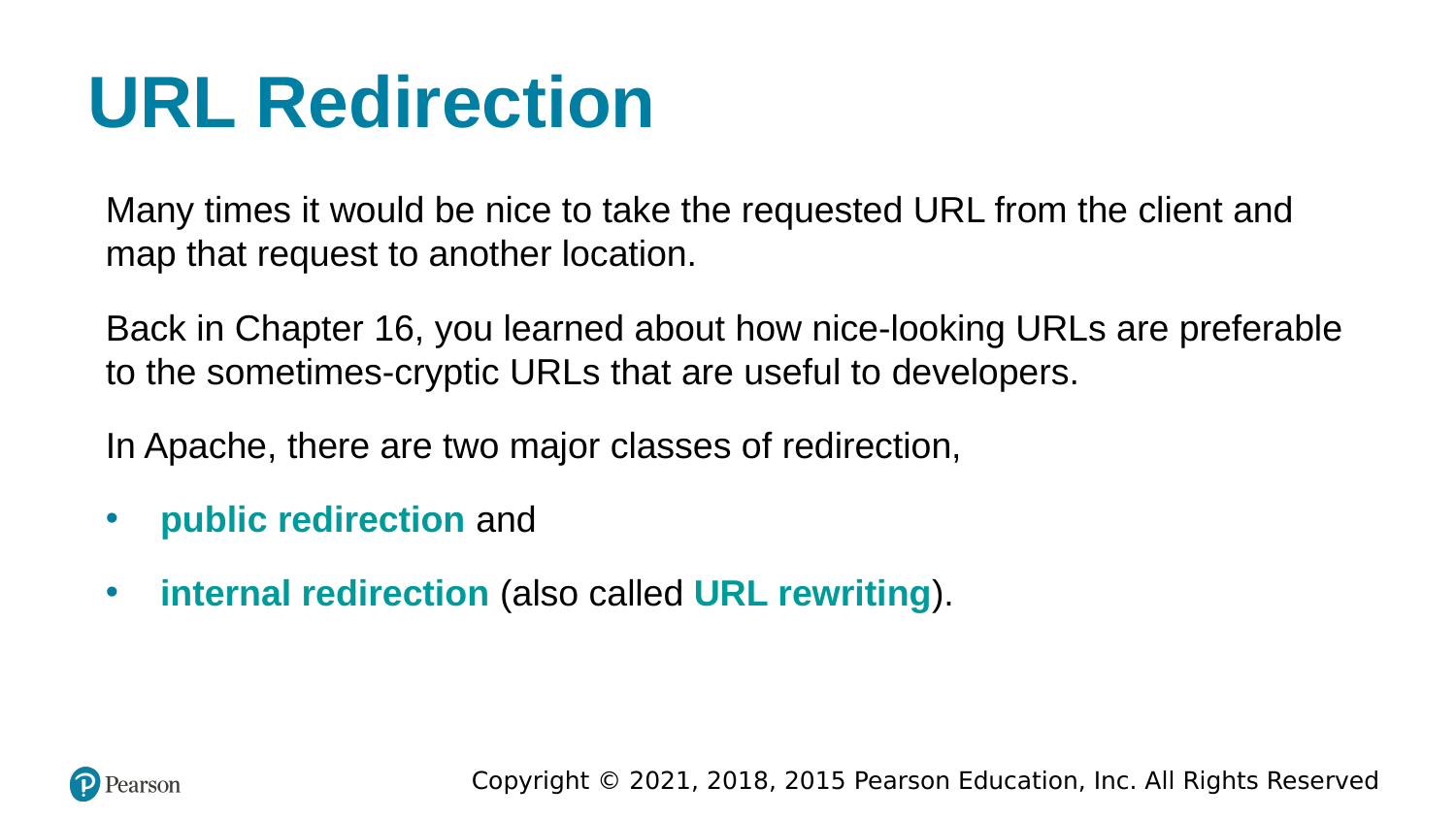

# URL Redirection
Many times it would be nice to take the requested URL from the client and map that request to another location.
Back in Chapter 16, you learned about how nice-looking URLs are preferable to the sometimes-cryptic URLs that are useful to developers.
In Apache, there are two major classes of redirection,
public redirection and
internal redirection (also called URL rewriting).